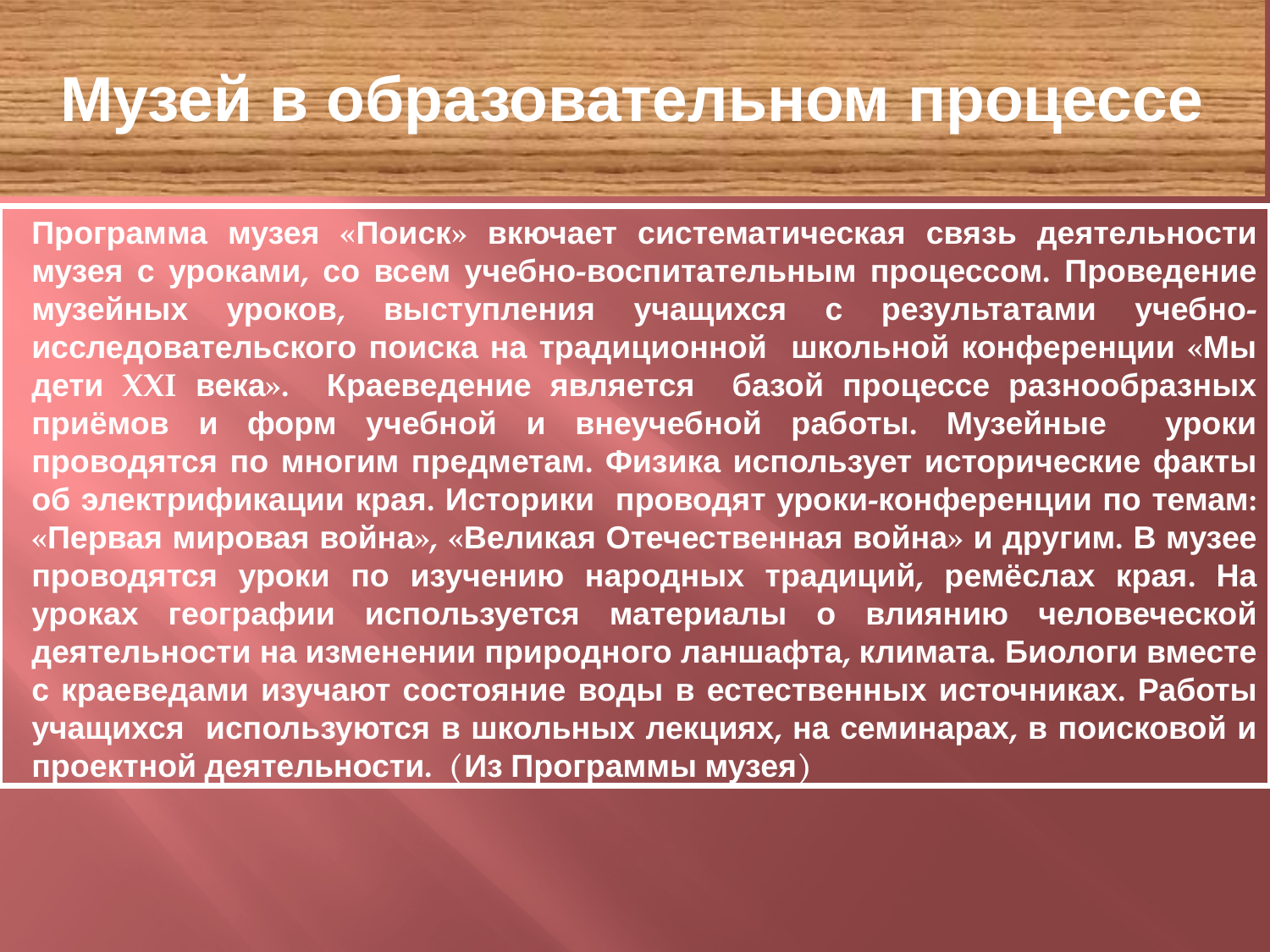

# Музей в образовательном процессе
Программа музея «Поиск» вкючает систематическая связь деятельности музея с уроками, со всем учебно-воспитательным процессом. Проведение музейных уроков, выступления учащихся с результатами учебно-исследовательского поиска на традиционной  школьной конференции «Мы дети XXI века».  Краеведение является  базой процессе разнообразных приёмов и форм учебной и внеучебной работы. Музейные  уроки проводятся по многим предметам. Физика использует исторические факты об электрификации края. Историки  проводят уроки-конференции по темам: «Первая мировая война», «Великая Отечественная война» и другим. В музее проводятся уроки по изучению народных традиций, ремёслах края. На уроках географии используется материалы о влиянию человеческой деятельности на изменении природного ланшафта, климата. Биологи вместе с краеведами изучают состояние воды в естественных источниках. Работы учащихся  используются в школьных лекциях, на семинарах, в поисковой и проектной деятельности.  (Из Программы музея)